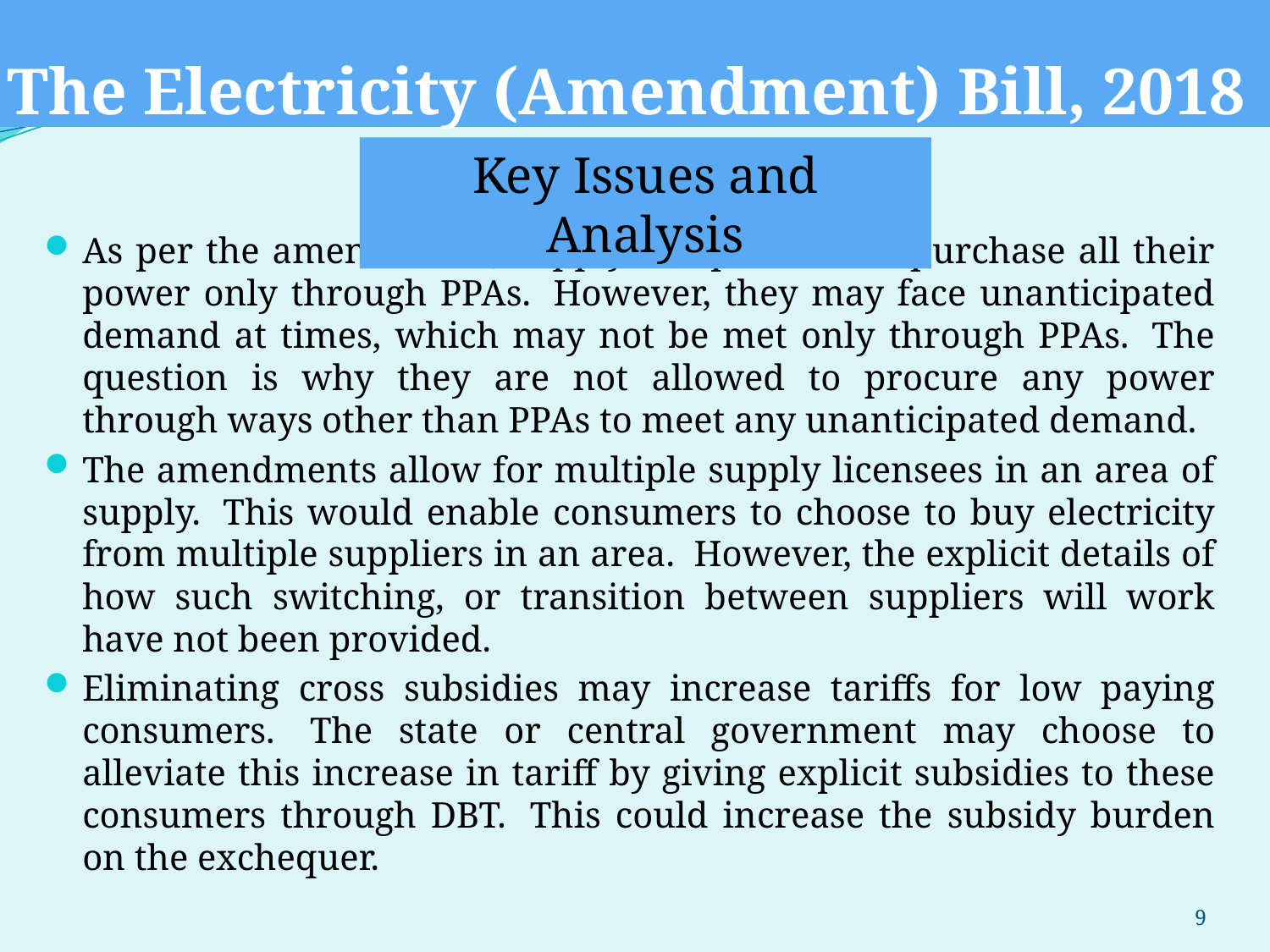

# The Electricity (Amendment) Bill, 2018
Key Issues and Analysis
As per the amendments, supply companies will purchase all their power only through PPAs.  However, they may face unanticipated demand at times, which may not be met only through PPAs.  The question is why they are not allowed to procure any power through ways other than PPAs to meet any unanticipated demand.
The amendments allow for multiple supply licensees in an area of supply.  This would enable consumers to choose to buy electricity from multiple suppliers in an area.  However, the explicit details of how such switching, or transition between suppliers will work have not been provided.
Eliminating cross subsidies may increase tariffs for low paying consumers.  The state or central government may choose to alleviate this increase in tariff by giving explicit subsidies to these consumers through DBT.  This could increase the subsidy burden on the exchequer.

9